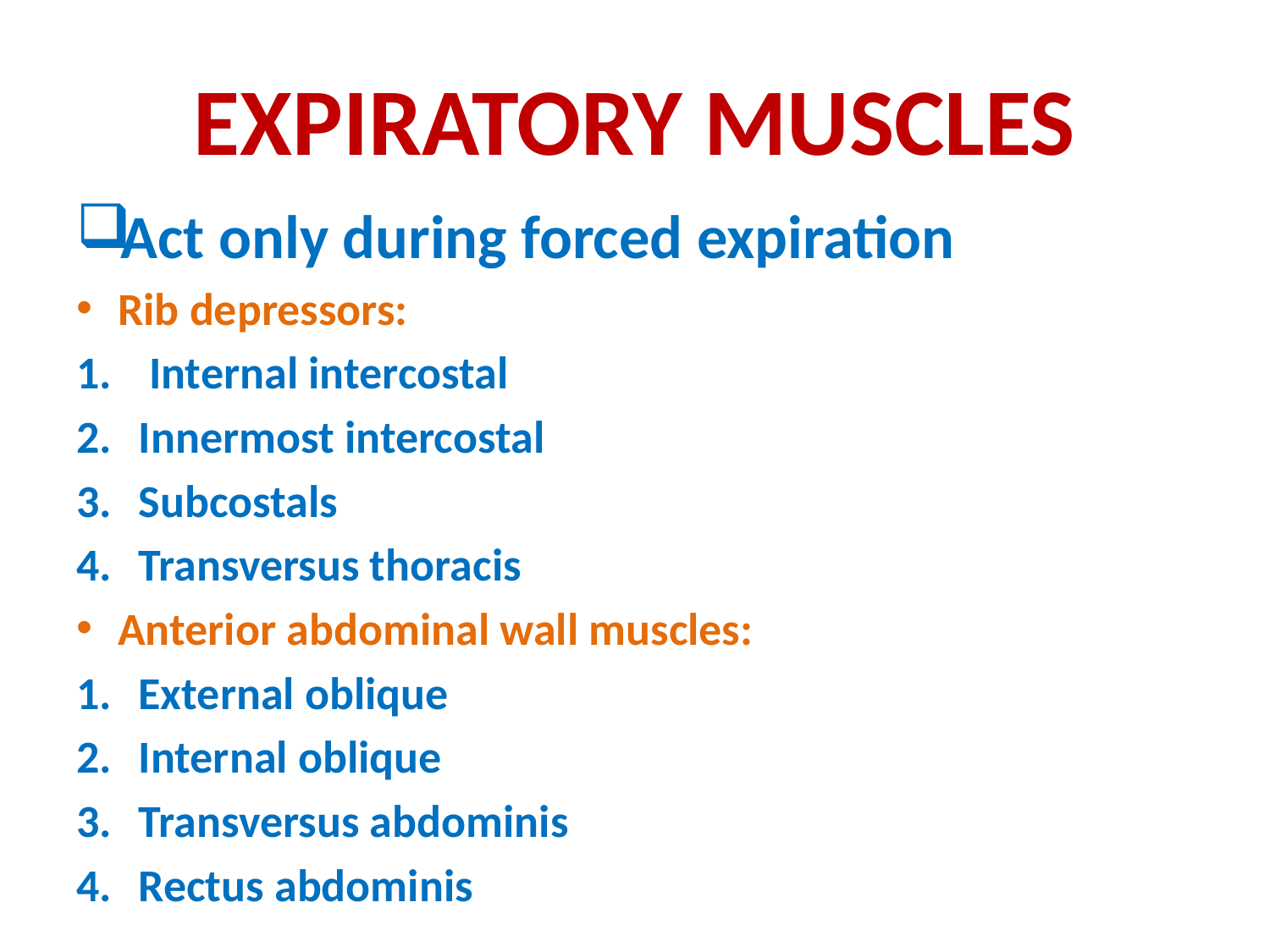

# EXPIRATORY MUSCLES
Act only during forced expiration
Rib depressors:
 Internal intercostal
Innermost intercostal
Subcostals
Transversus thoracis
Anterior abdominal wall muscles:
External oblique
Internal oblique
Transversus abdominis
Rectus abdominis